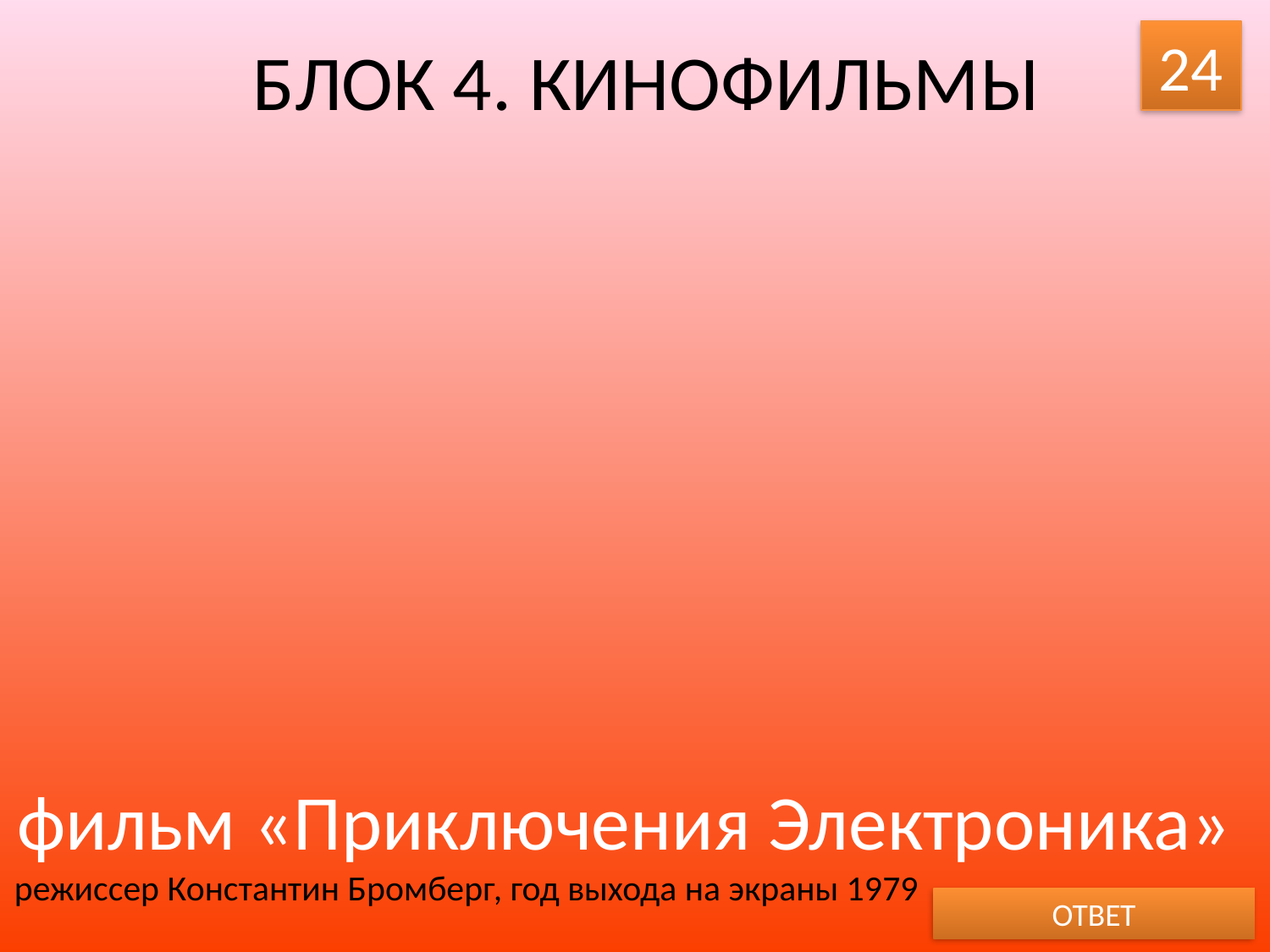

# БЛОК 4. КИНОФИЛЬМЫ
24
фильм «Приключения Электроника»
режиссер Константин Бромберг, год выхода на экраны 1979

ОТВЕТ